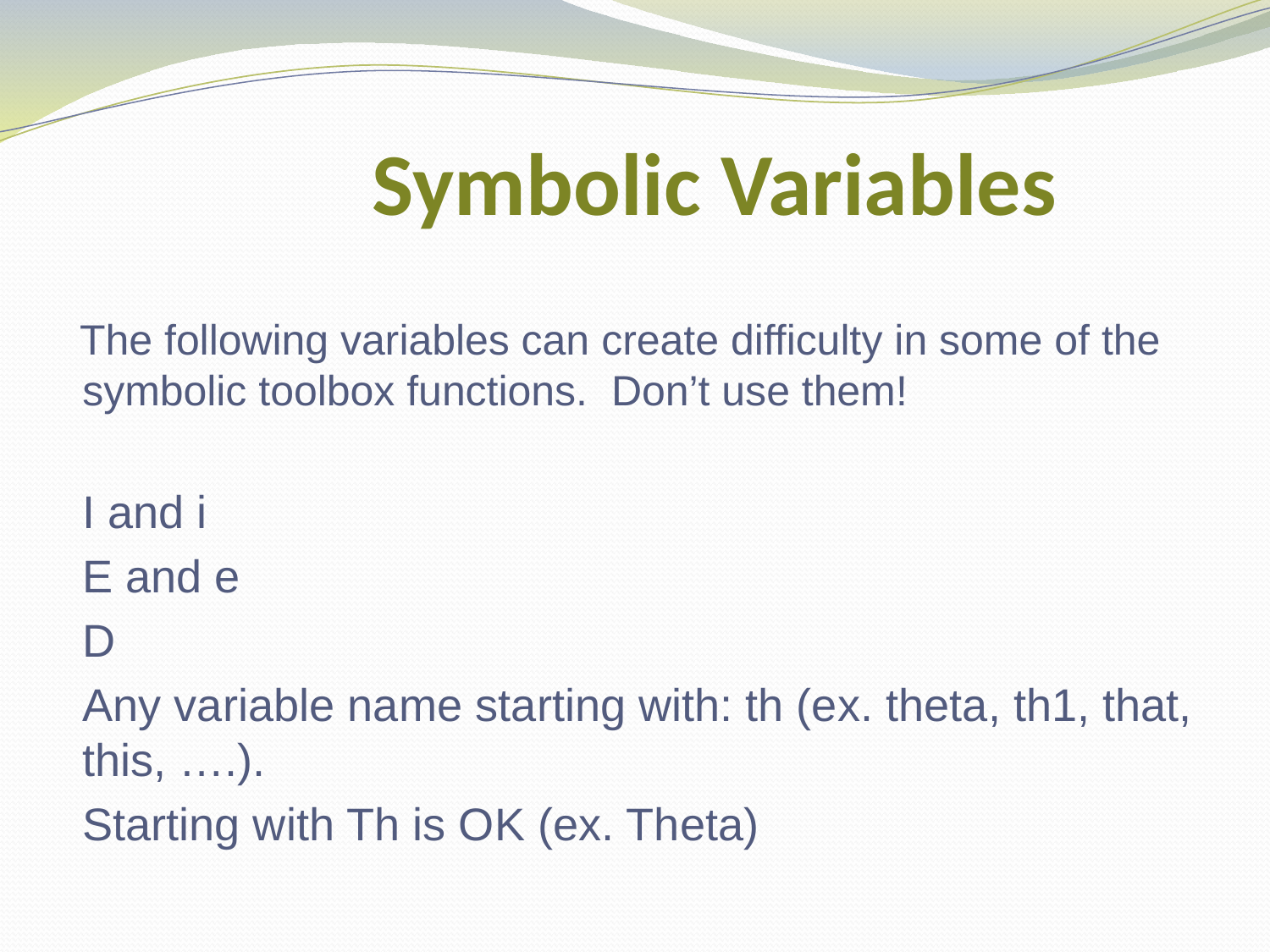

# Symbolic Variables
   The following variables can create difficulty in some of the symbolic toolbox functions.  Don’t use them!

	I and i
	E and e
	D
	Any variable name starting with: th (ex. theta, th1, that, this, ….).
   Starting with Th is OK (ex. Theta)